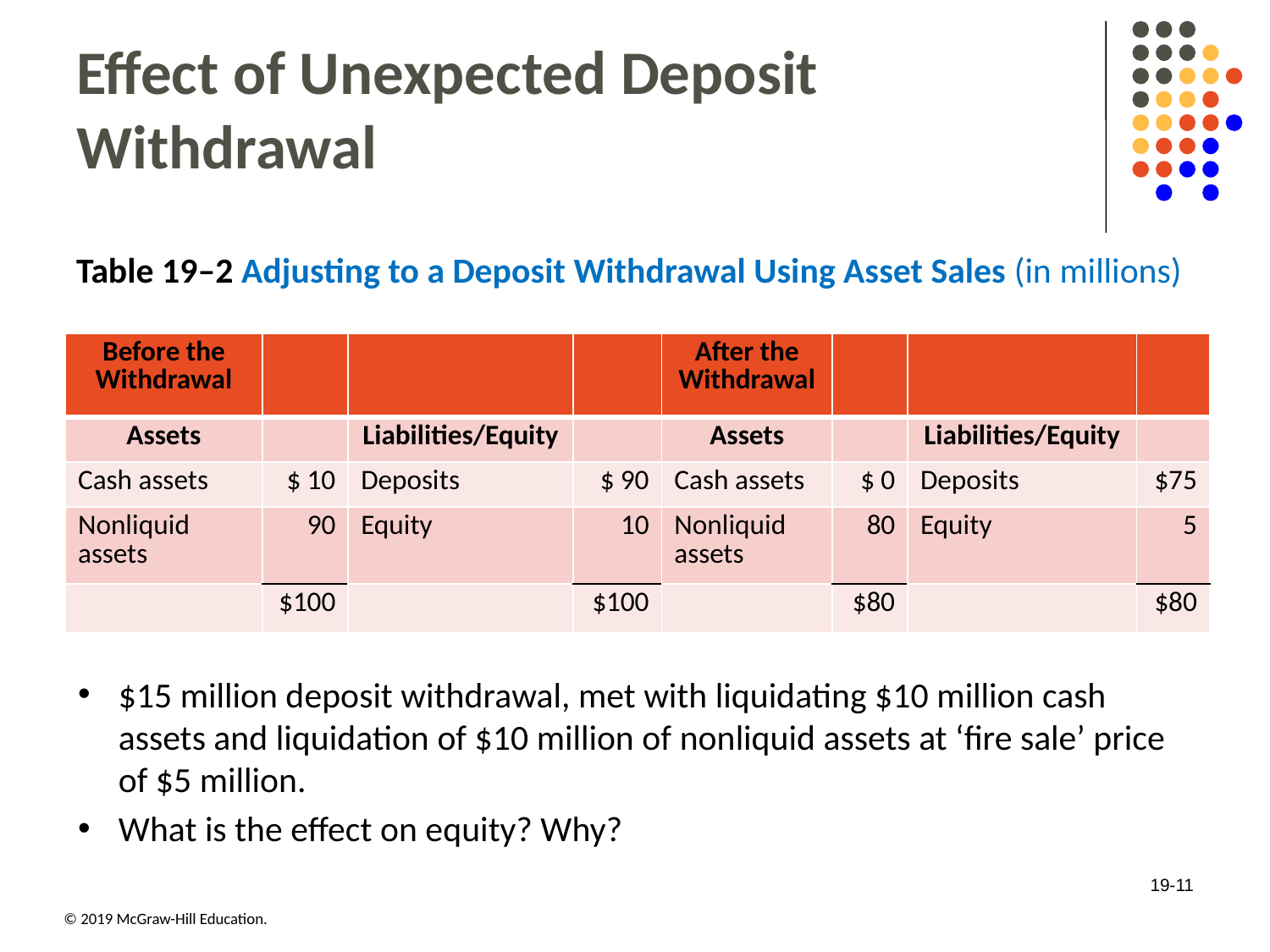

# Effect of Unexpected Deposit Withdrawal
Table 19–2 Adjusting to a Deposit Withdrawal Using Asset Sales (in millions)
| Before the Withdrawal | Blank | blank | blank | After the Withdrawal | blank | blank | blank |
| --- | --- | --- | --- | --- | --- | --- | --- |
| Assets | Blank | Liabilities/Equity | Blank | Assets | Blank | Liabilities/Equity | Blank |
| Cash assets | $ 10 | Deposits | $ 90 | Cash assets | $ 0 | Deposits | $75 |
| Nonliquid assets | 90 | Equity | 10 | Nonliquid assets | 80 | Equity | 5 |
| Blank | $100 | Blank | $100 | Blank | $80 | Blank | $80 |
$15 million deposit withdrawal, met with liquidating $10 million cash assets and liquidation of $10 million of nonliquid assets at ‘fire sale’ price of $5 million.
What is the effect on equity? Why?
19-11